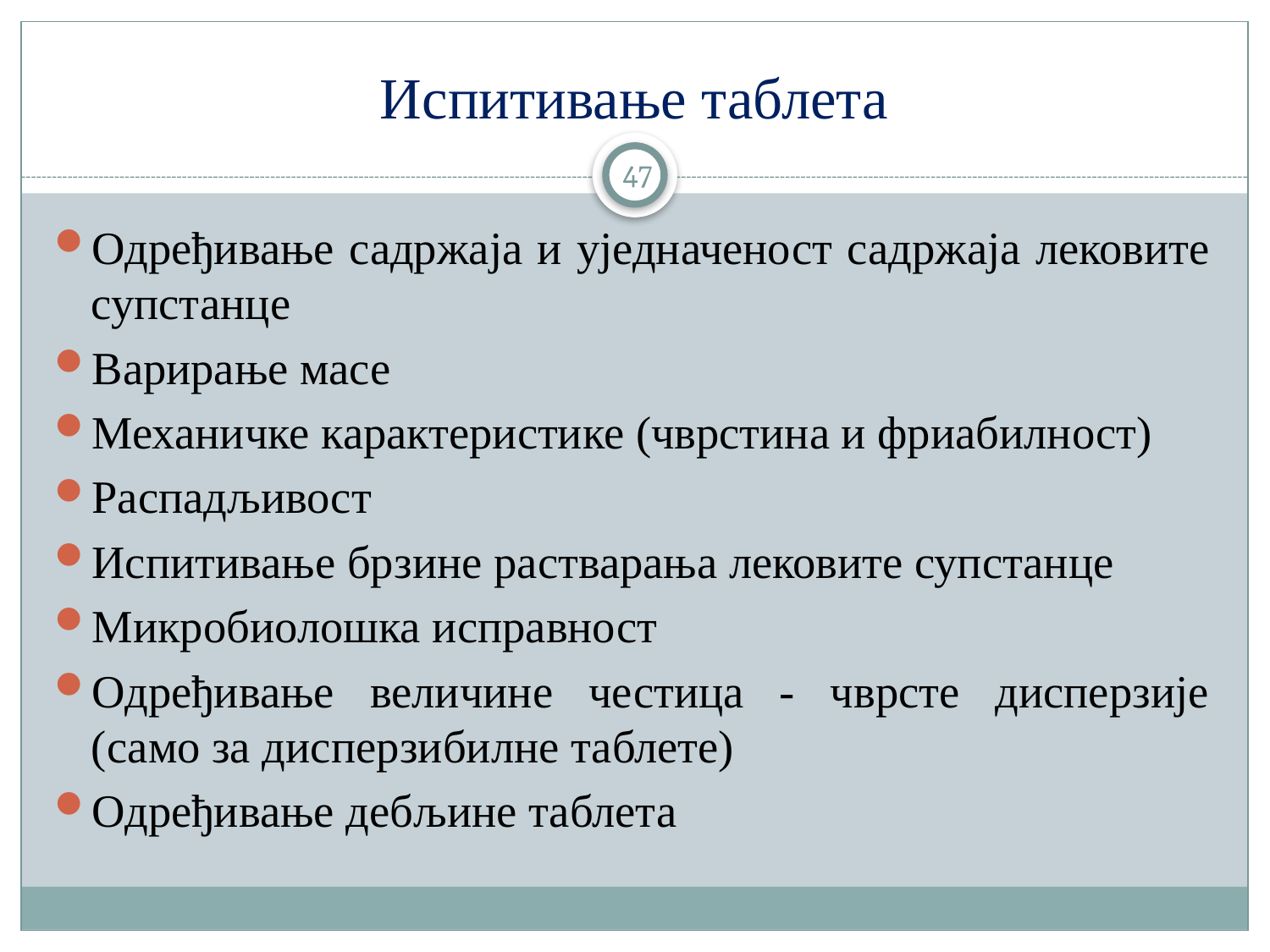

# Испитивање таблета
47
Одређивање садржаја и уједначеност садржаја лековите супстанце
Варирање масе
Механичке карактеристике (чврстина и фриабилност)
Распадљивост
Испитивање брзине растварања лековите супстанце
Микробиолошка исправност
Одређивање величине честица - чврсте дисперзије (само за дисперзибилне таблете)
Одређивање дебљине таблета